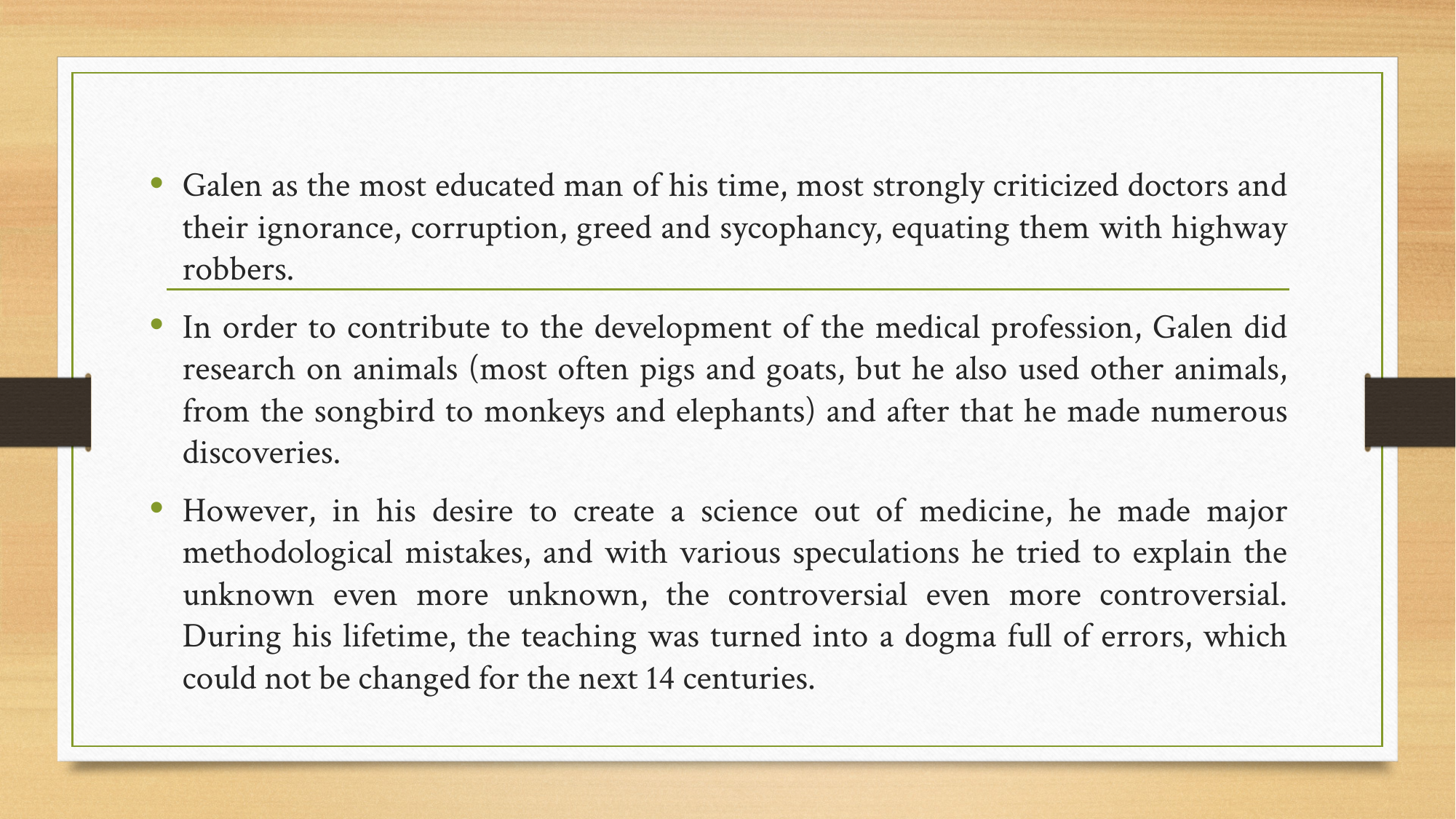

Galen as the most educated man of his time, most strongly criticized doctors and their ignorance, corruption, greed and sycophancy, equating them with highway robbers.
In order to contribute to the development of the medical profession, Galen did research on animals (most often pigs and goats, but he also used other animals, from the songbird to monkeys and elephants) and after that he made numerous discoveries.
However, in his desire to create a science out of medicine, he made major methodological mistakes, and with various speculations he tried to explain the unknown even more unknown, the controversial even more controversial. During his lifetime, the teaching was turned into a dogma full of errors, which could not be changed for the next 14 centuries.